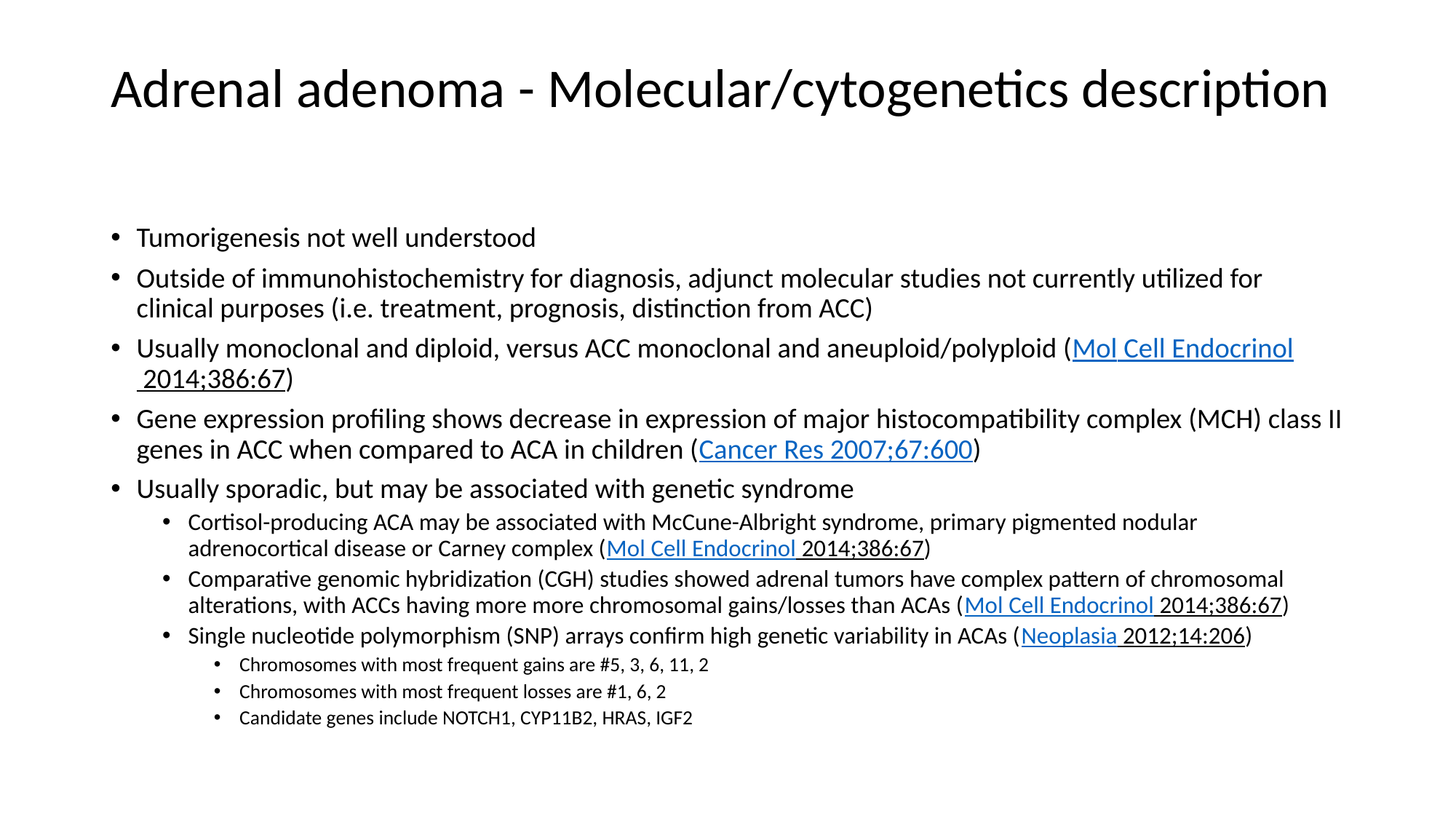

# Adrenal adenoma - Molecular/cytogenetics description
Tumorigenesis not well understood
Outside of immunohistochemistry for diagnosis, adjunct molecular studies not currently utilized for clinical purposes (i.e. treatment, prognosis, distinction from ACC)
Usually monoclonal and diploid, versus ACC monoclonal and aneuploid/polyploid (Mol Cell Endocrinol 2014;386:67)
Gene expression profiling shows decrease in expression of major histocompatibility complex (MCH) class II genes in ACC when compared to ACA in children (Cancer Res 2007;67:600)
Usually sporadic, but may be associated with genetic syndrome
Cortisol-producing ACA may be associated with McCune-Albright syndrome, primary pigmented nodular adrenocortical disease or Carney complex (Mol Cell Endocrinol 2014;386:67)
Comparative genomic hybridization (CGH) studies showed adrenal tumors have complex pattern of chromosomal alterations, with ACCs having more more chromosomal gains/losses than ACAs (Mol Cell Endocrinol 2014;386:67)
Single nucleotide polymorphism (SNP) arrays confirm high genetic variability in ACAs (Neoplasia 2012;14:206)
Chromosomes with most frequent gains are #5, 3, 6, 11, 2
Chromosomes with most frequent losses are #1, 6, 2
Candidate genes include NOTCH1, CYP11B2, HRAS, IGF2